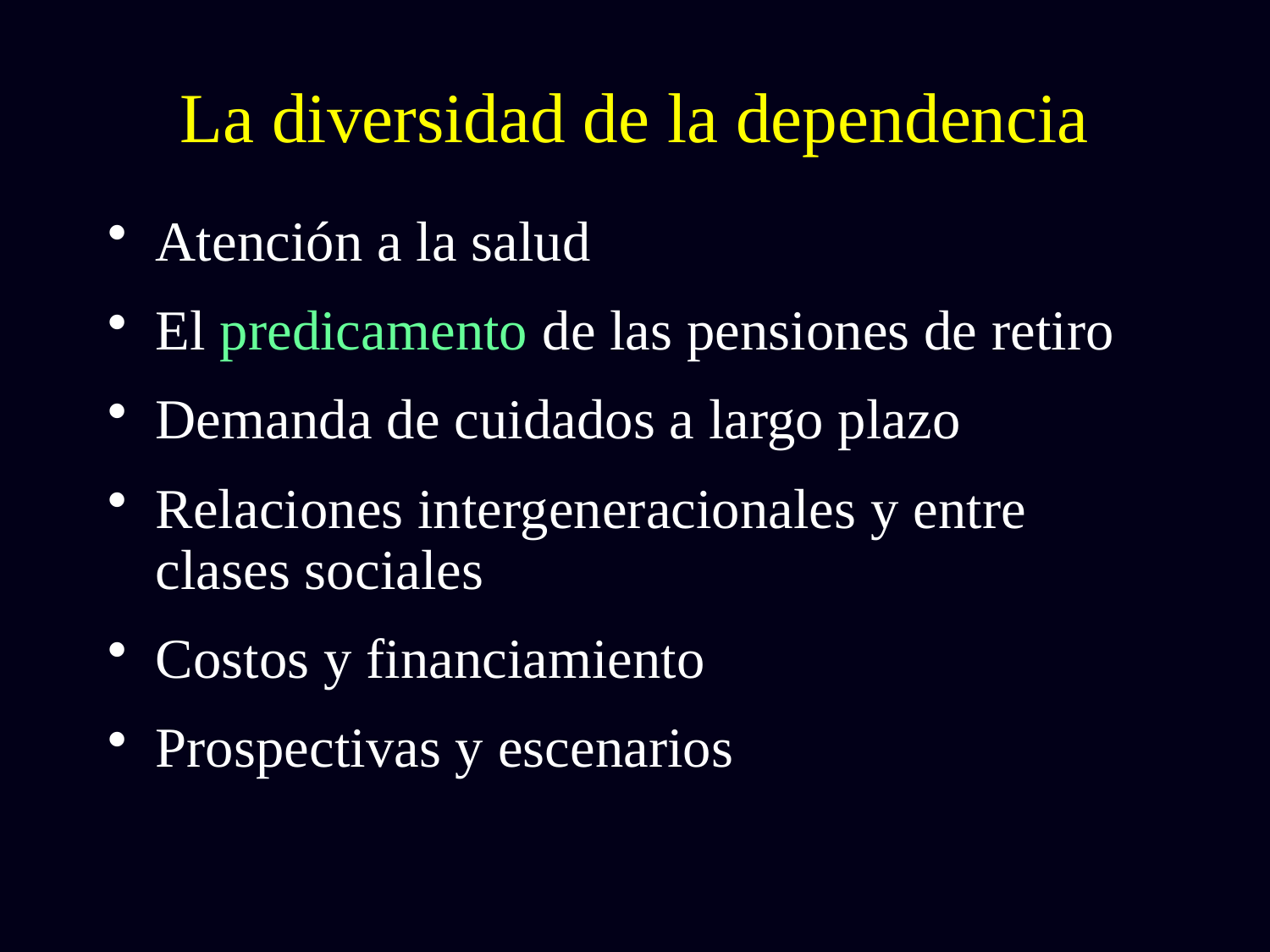

# La diversidad de la dependencia
Atención a la salud
El predicamento de las pensiones de retiro
Demanda de cuidados a largo plazo
Relaciones intergeneracionales y entre clases sociales
Costos y financiamiento
Prospectivas y escenarios